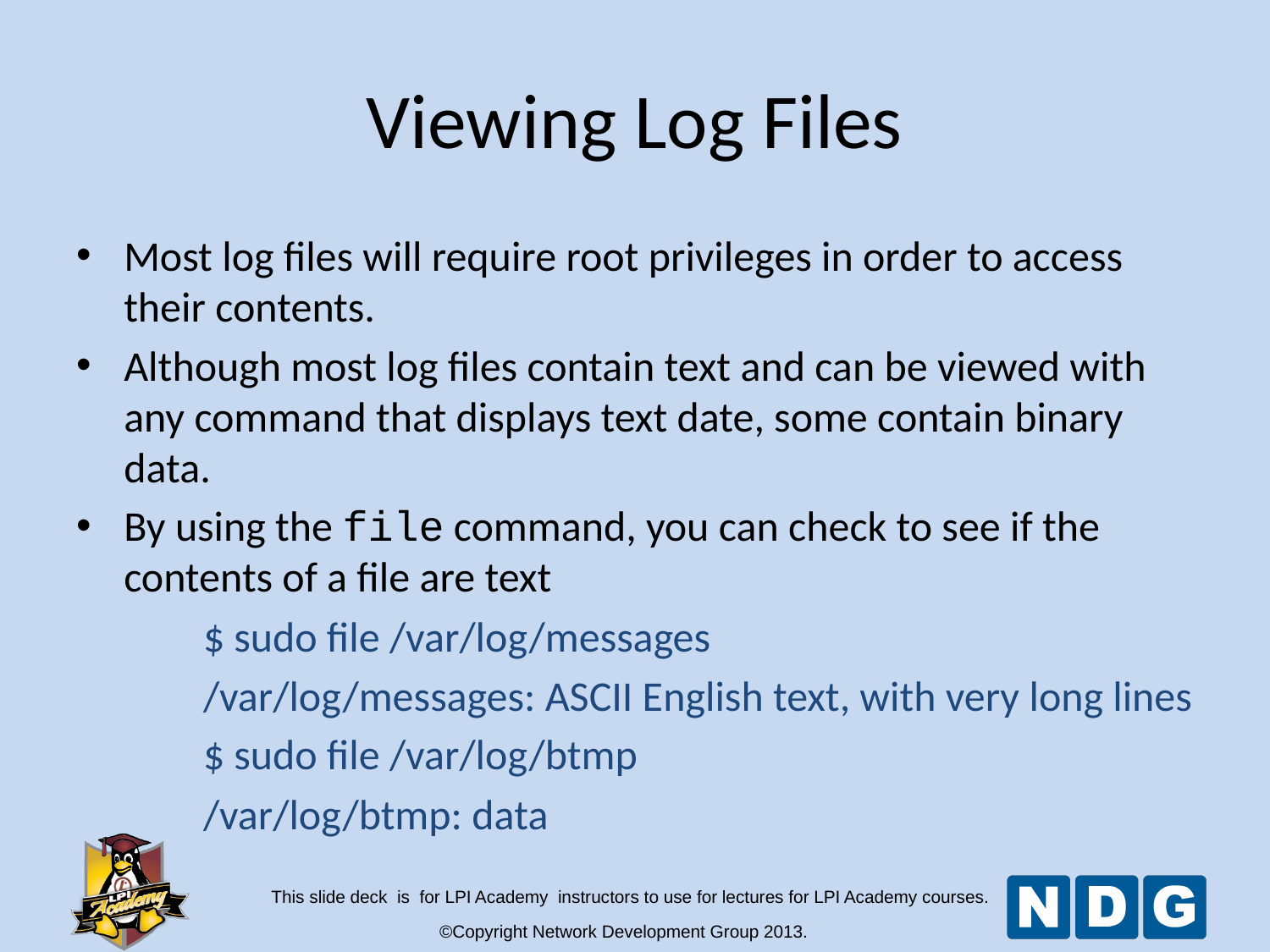

# Viewing Log Files
Most log files will require root privileges in order to access their contents.
Although most log files contain text and can be viewed with any command that displays text date, some contain binary data.
By using the file command, you can check to see if the contents of a file are text
$ sudo file /var/log/messages
/var/log/messages: ASCII English text, with very long lines
$ sudo file /var/log/btmp
/var/log/btmp: data